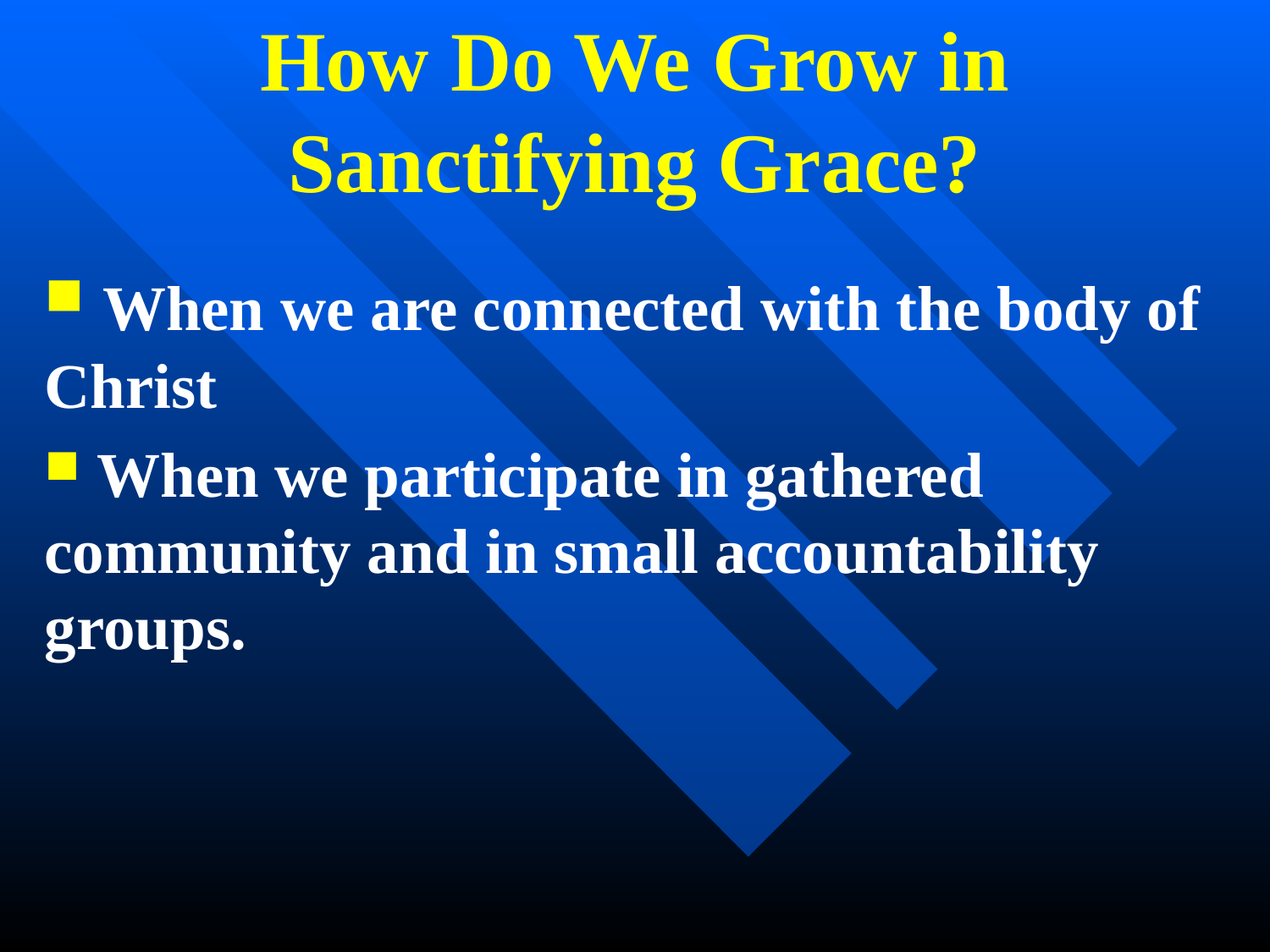

How Do We Grow in
Sanctifying Grace?
 When we are connected with the body of Christ
 When we participate in gathered community and in small accountability groups.